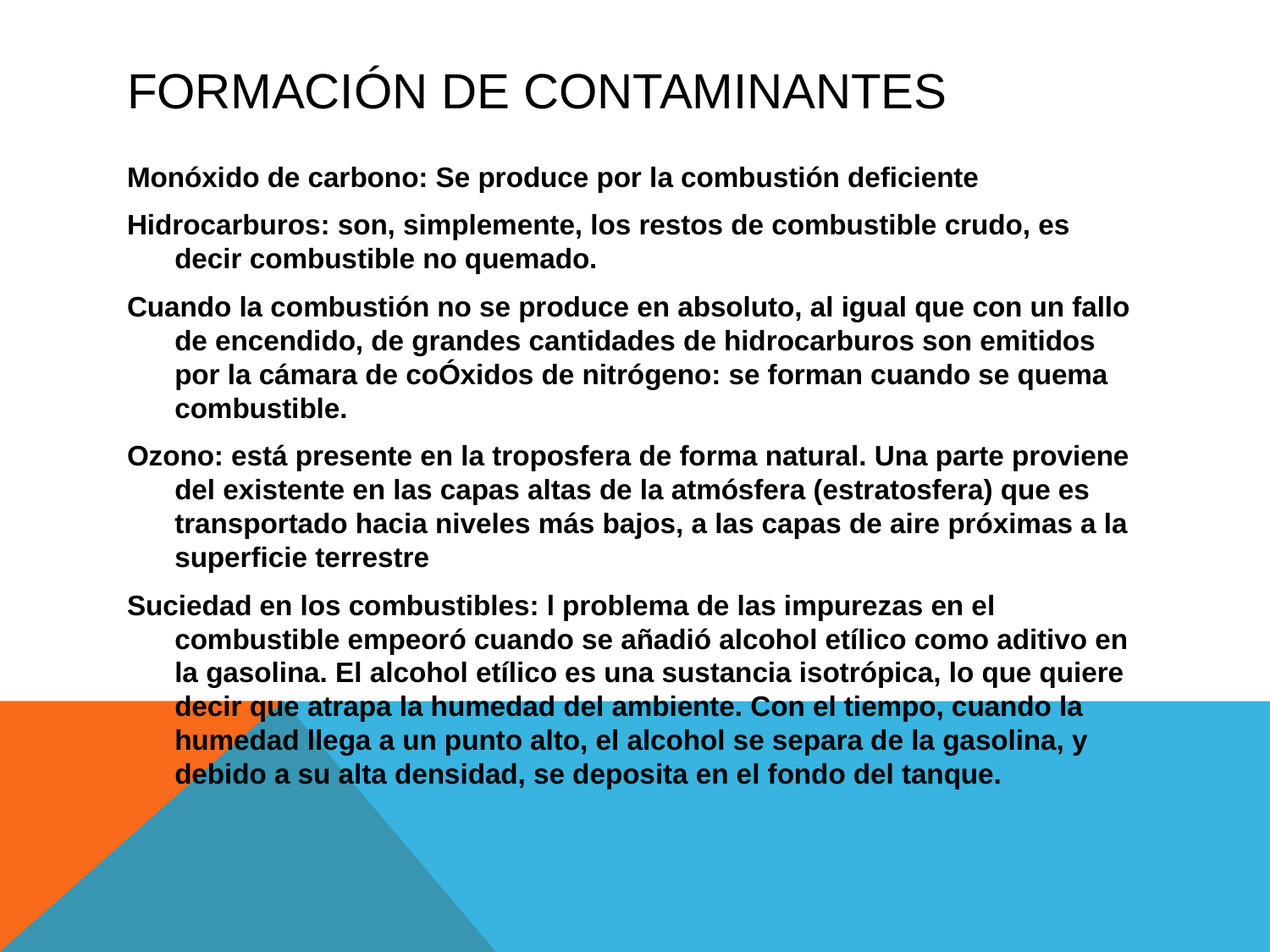

# Formación de contaminantes
Monóxido de carbono: Se produce por la combustión deficiente
Hidrocarburos: son, simplemente, los restos de combustible crudo, es decir combustible no quemado.
Cuando la combustión no se produce en absoluto, al igual que con un fallo de encendido, de grandes cantidades de hidrocarburos son emitidos por la cámara de coÓxidos de nitrógeno: se forman cuando se quema combustible.
Ozono: está presente en la troposfera de forma natural. Una parte proviene del existente en las capas altas de la atmósfera (estratosfera) que es transportado hacia niveles más bajos, a las capas de aire próximas a la superficie terrestre
Suciedad en los combustibles: l problema de las impurezas en el combustible empeoró cuando se añadió alcohol etílico como aditivo en la gasolina. El alcohol etílico es una sustancia isotrópica, lo que quiere decir que atrapa la humedad del ambiente. Con el tiempo, cuando la humedad llega a un punto alto, el alcohol se separa de la gasolina, y debido a su alta densidad, se deposita en el fondo del tanque.